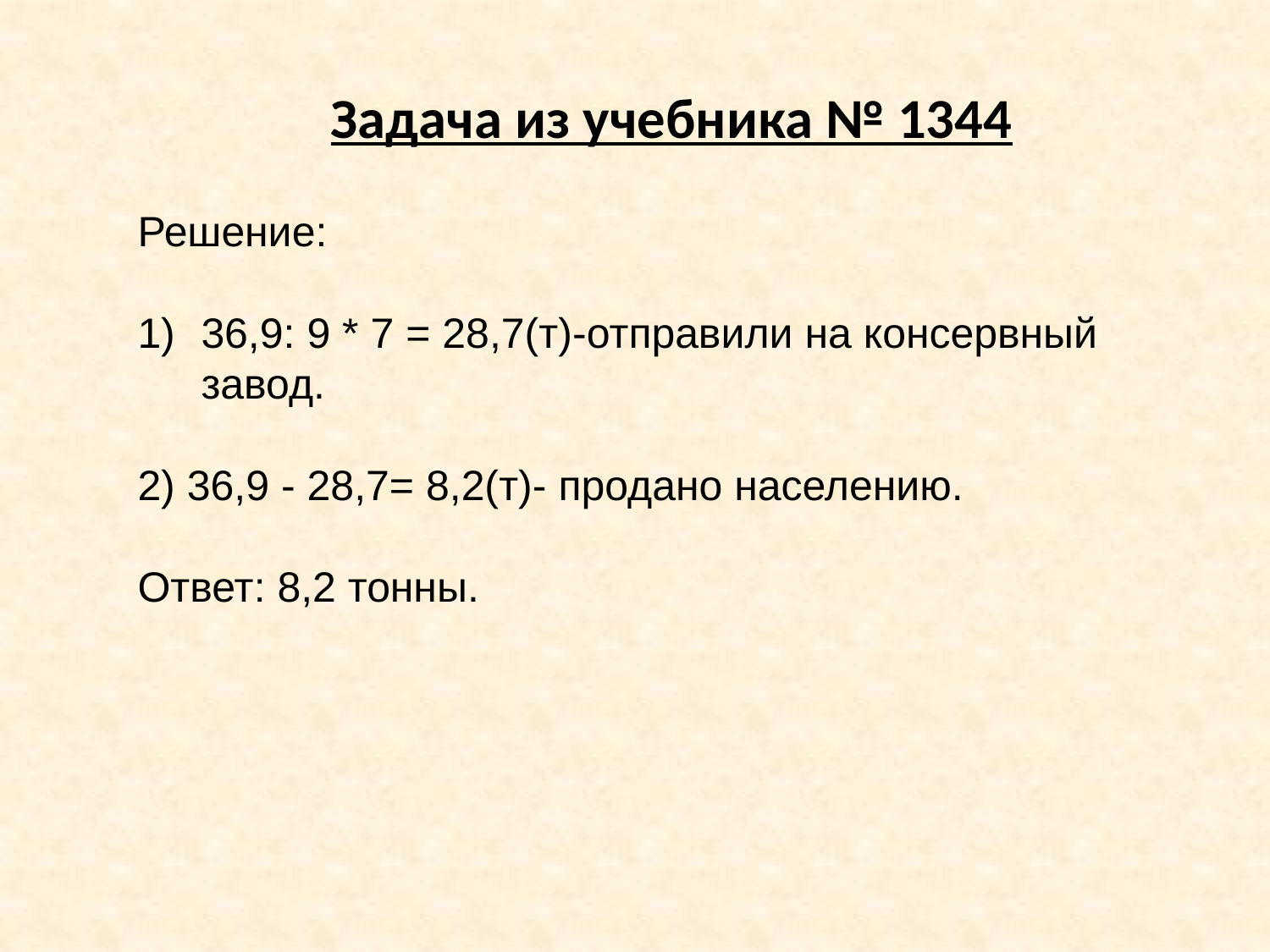

Задача из учебника № 1344
Решение:

36,9: 9 * 7 = 28,7(т)-отправили на консервный завод.

2) 36,9 - 28,7= 8,2(т)- продано населению.

Ответ: 8,2 тонны.